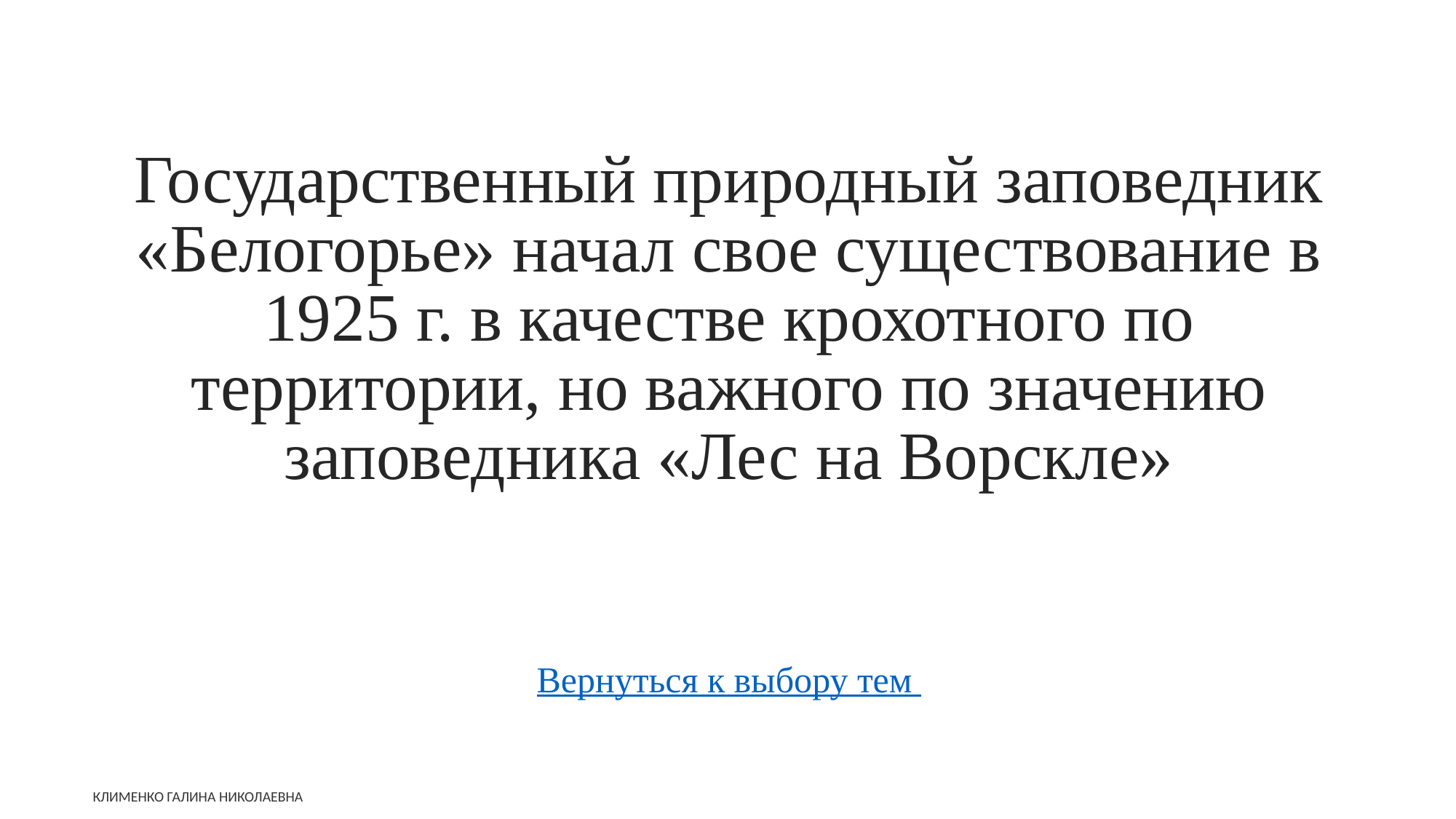

Государственный природный заповедник «Белогорье» начал свое существование в 1925 г. в качестве крохотного по территории, но важного по значению заповедника «Лес на Ворскле»
Вернуться к выбору тем
Клименко Галина Николаевна